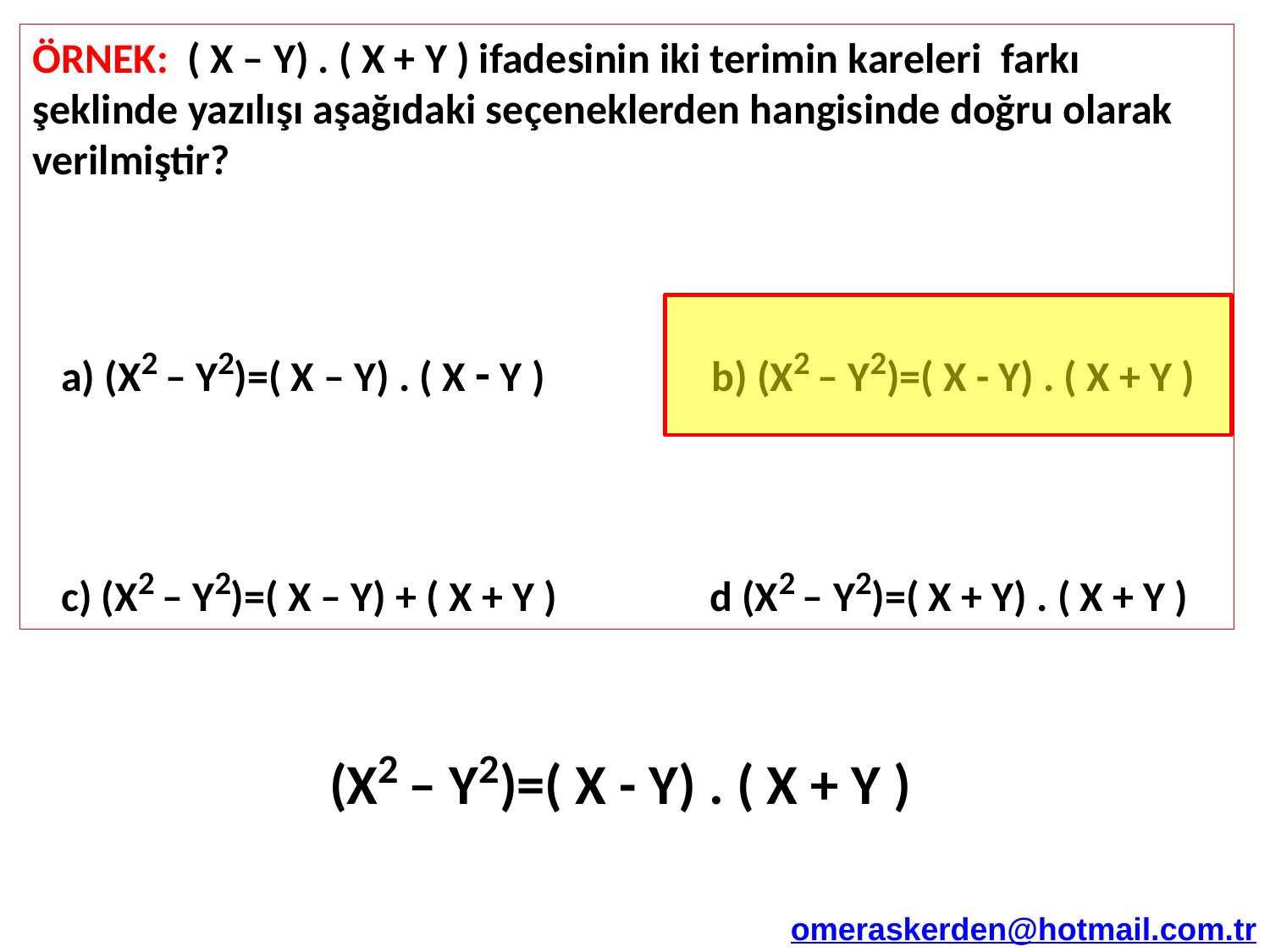

ÖRNEK:  ( X – Y) . ( X + Y ) ifadesinin iki terimin kareleri  farkı  şeklinde yazılışı aşağıdaki seçeneklerden hangisinde doğru olarak verilmiştir?

   a) (X2 – Y2)=( X – Y) . ( X - Y ) 	        b) (X2 – Y2)=( X - Y) . ( X + Y )

   c) (X2 – Y2)=( X – Y) + ( X + Y )                d (X2 – Y2)=( X + Y) . ( X + Y )

(X2 – Y2)=( X - Y) . ( X + Y )
omeraskerden@hotmail.com.tr